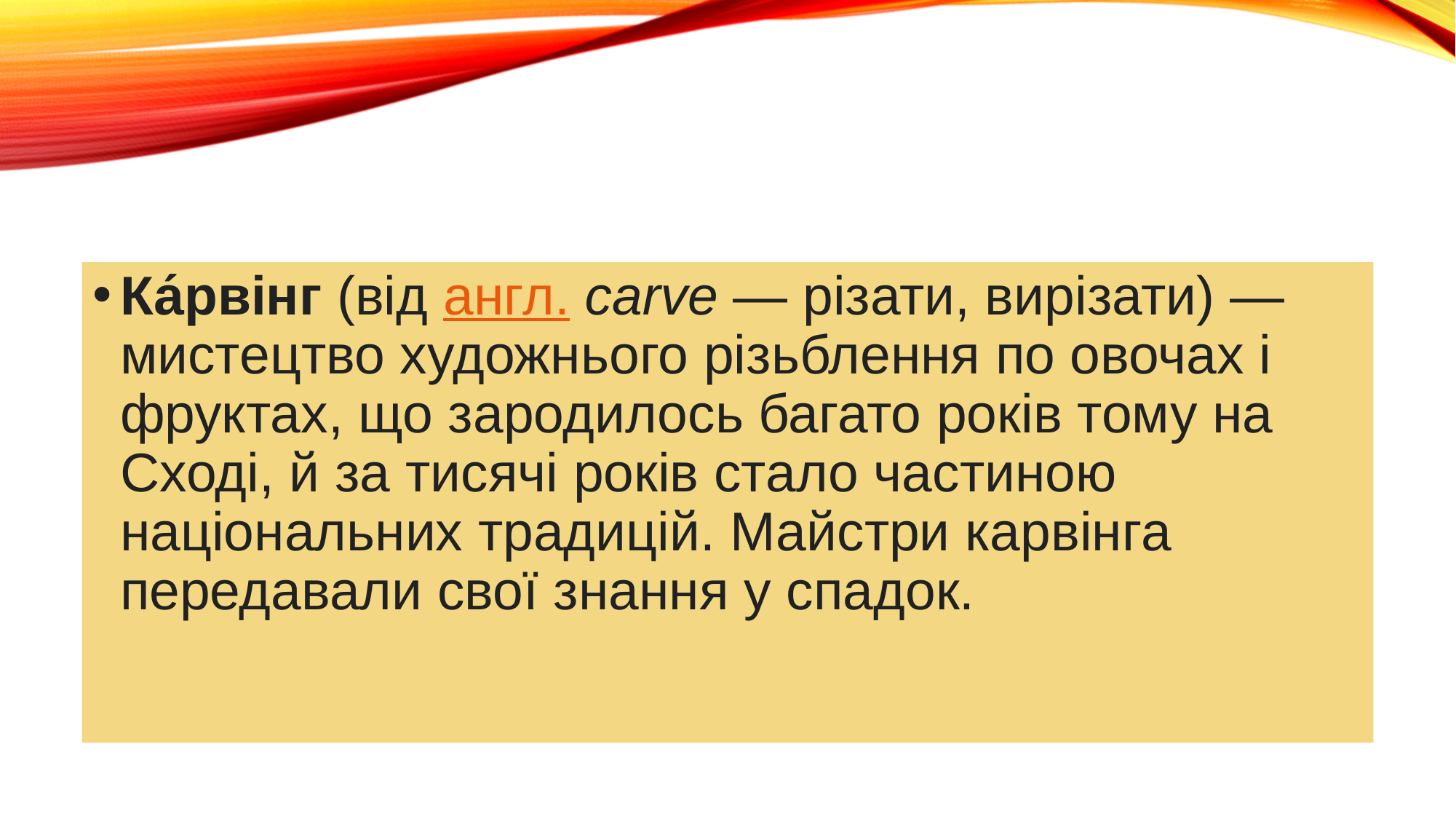

Ка́рвінг (від англ. carve — різати, вирізати) — мистецтво художнього різьблення по овочах і фруктах, що зародилось багато років тому на Сході, й за тисячі років стало частиною національних традицій. Майстри карвінга передавали свої знання у спадок.